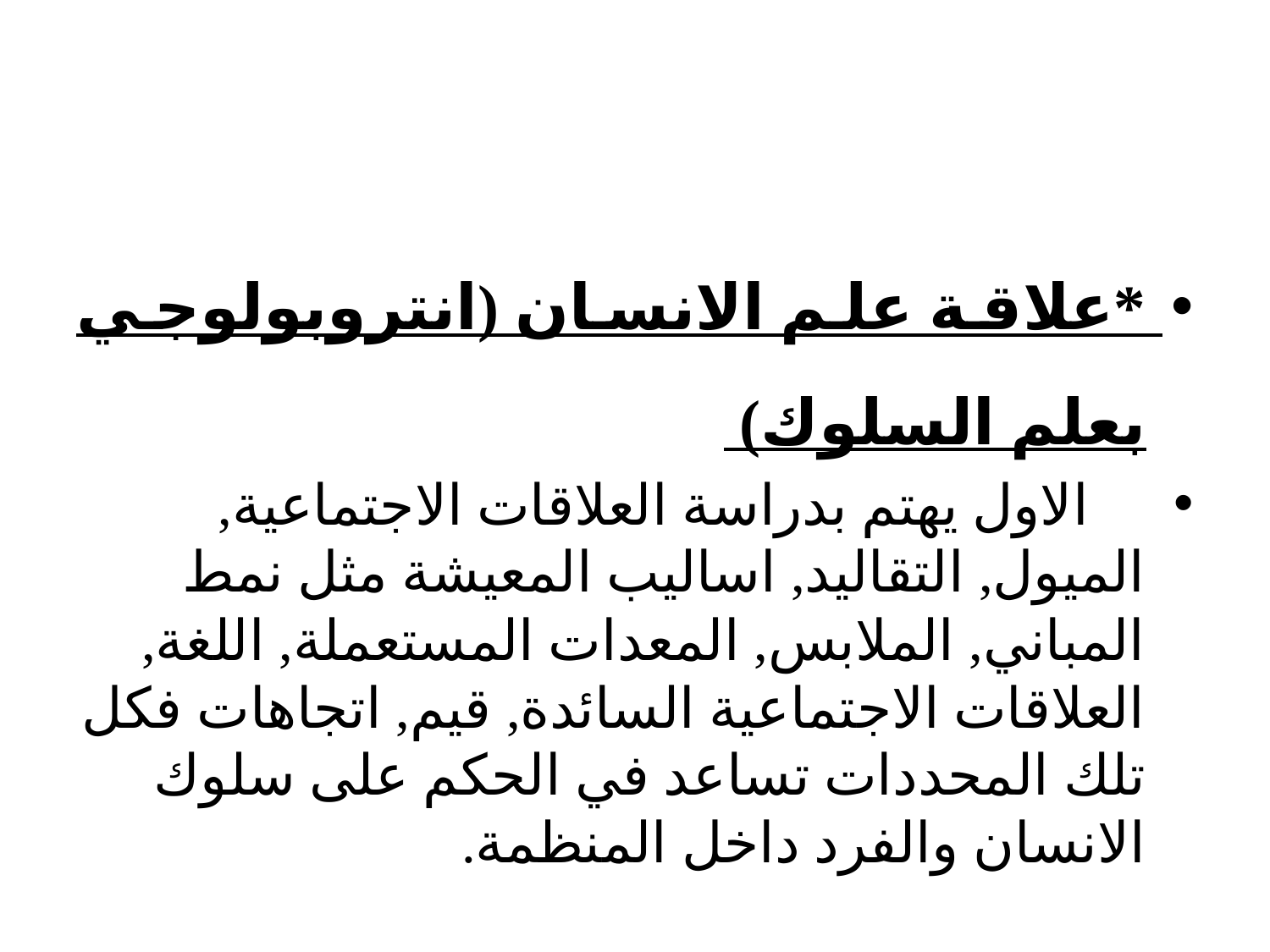

*علاقة علم الانسان (انتروبولوجي بعلم السلوك)
    الاول يهتم بدراسة العلاقات الاجتماعية, الميول, التقاليد, اساليب المعيشة مثل نمط المباني, الملابس, المعدات المستعملة, اللغة, العلاقات الاجتماعية السائدة, قيم, اتجاهات فكل تلك المحددات تساعد في الحكم على سلوك الانسان والفرد داخل المنظمة.